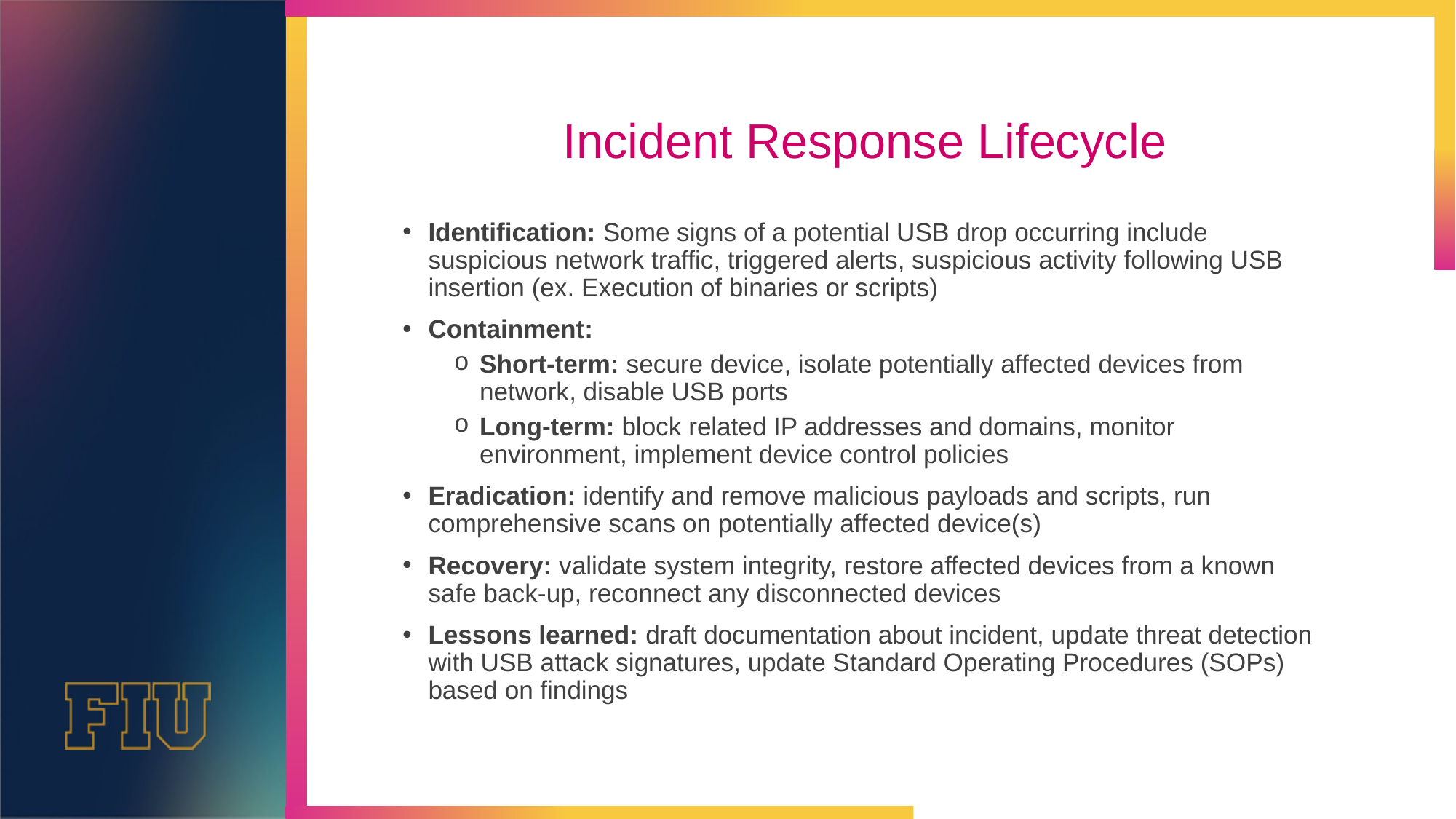

# Incident Response Lifecycle
Identification: Some signs of a potential USB drop occurring include suspicious network traffic, triggered alerts, suspicious activity following USB insertion (ex. Execution of binaries or scripts)
Containment:
Short-term: secure device, isolate potentially affected devices from network, disable USB ports
Long-term: block related IP addresses and domains, monitor environment, implement device control policies
Eradication: identify and remove malicious payloads and scripts, run comprehensive scans on potentially affected device(s)
Recovery: validate system integrity, restore affected devices from a known safe back-up, reconnect any disconnected devices
Lessons learned: draft documentation about incident, update threat detection with USB attack signatures, update Standard Operating Procedures (SOPs) based on findings